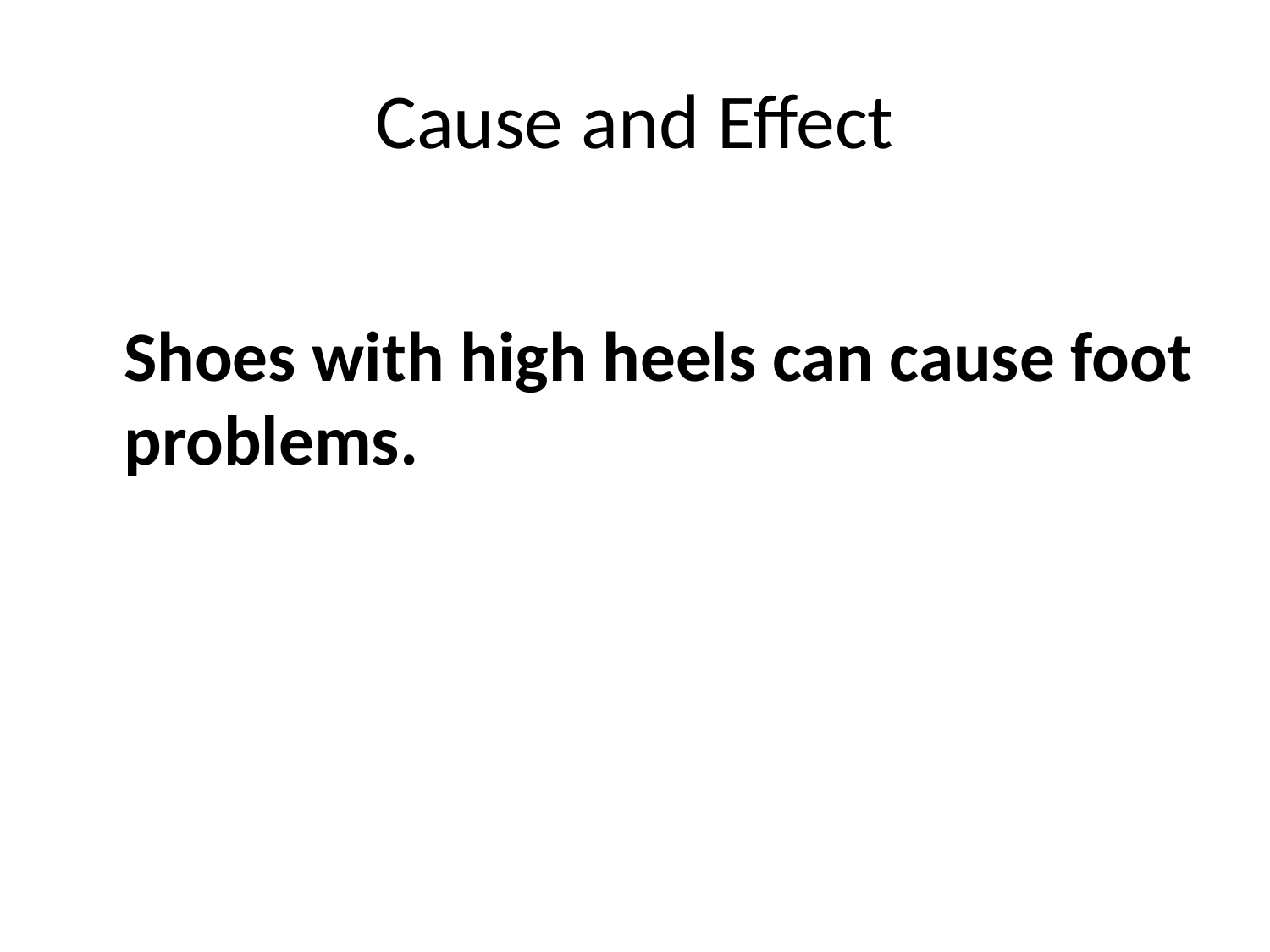

# Cause and Effect

   Shoes with high heels can cause foot problems.